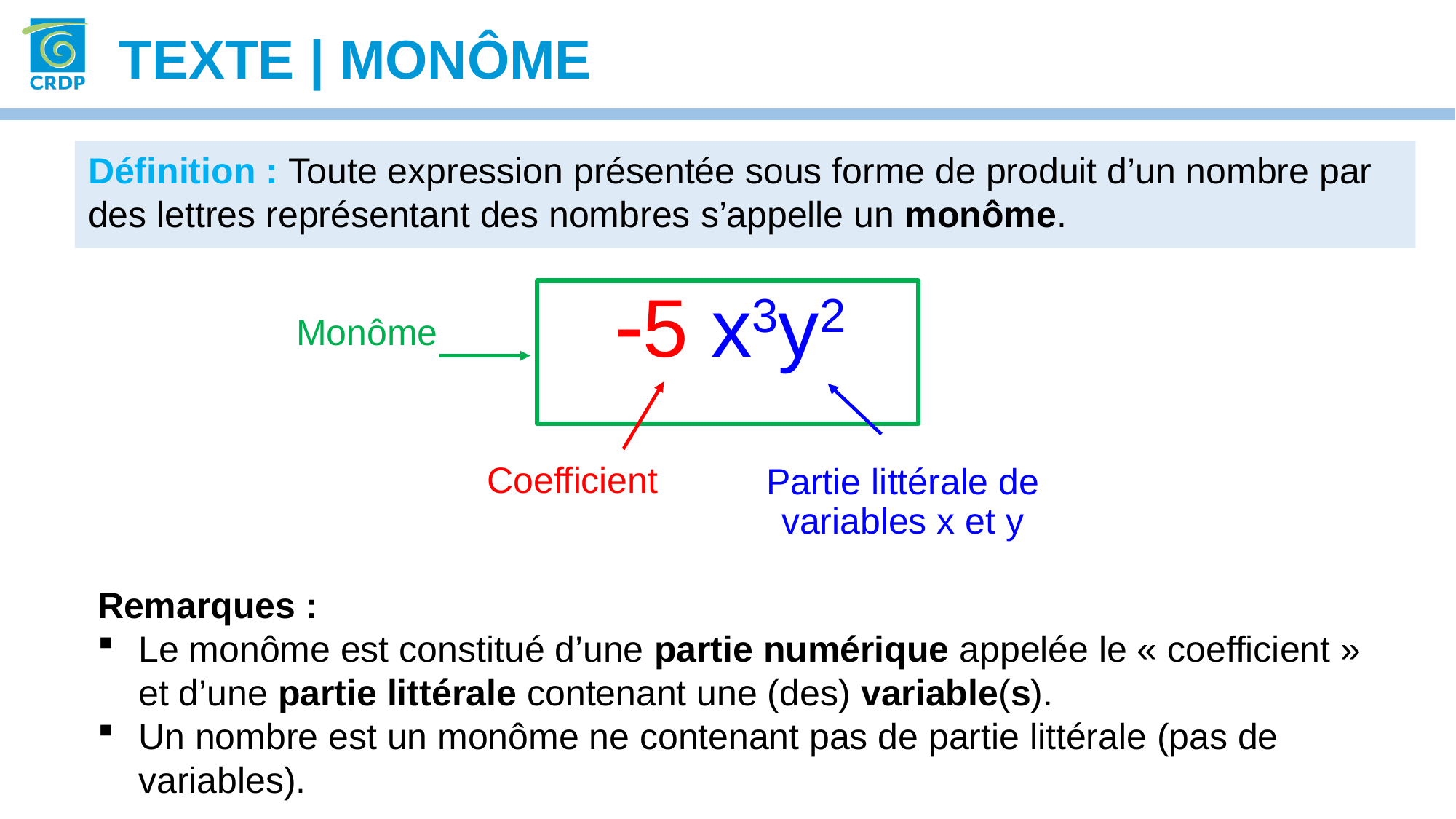

Texte | Monôme

Définition : Toute expression présentée sous forme de produit d’un nombre par des lettres représentant des nombres s’appelle un monôme.
−5 x3y2
Monôme
Coefficient
Partie littérale de variables x et y
Remarques :
Le monôme est constitué d’une partie numérique appelée le « coefficient » et d’une partie littérale contenant une (des) variable(s).
Un nombre est un monôme ne contenant pas de partie littérale (pas de variables).